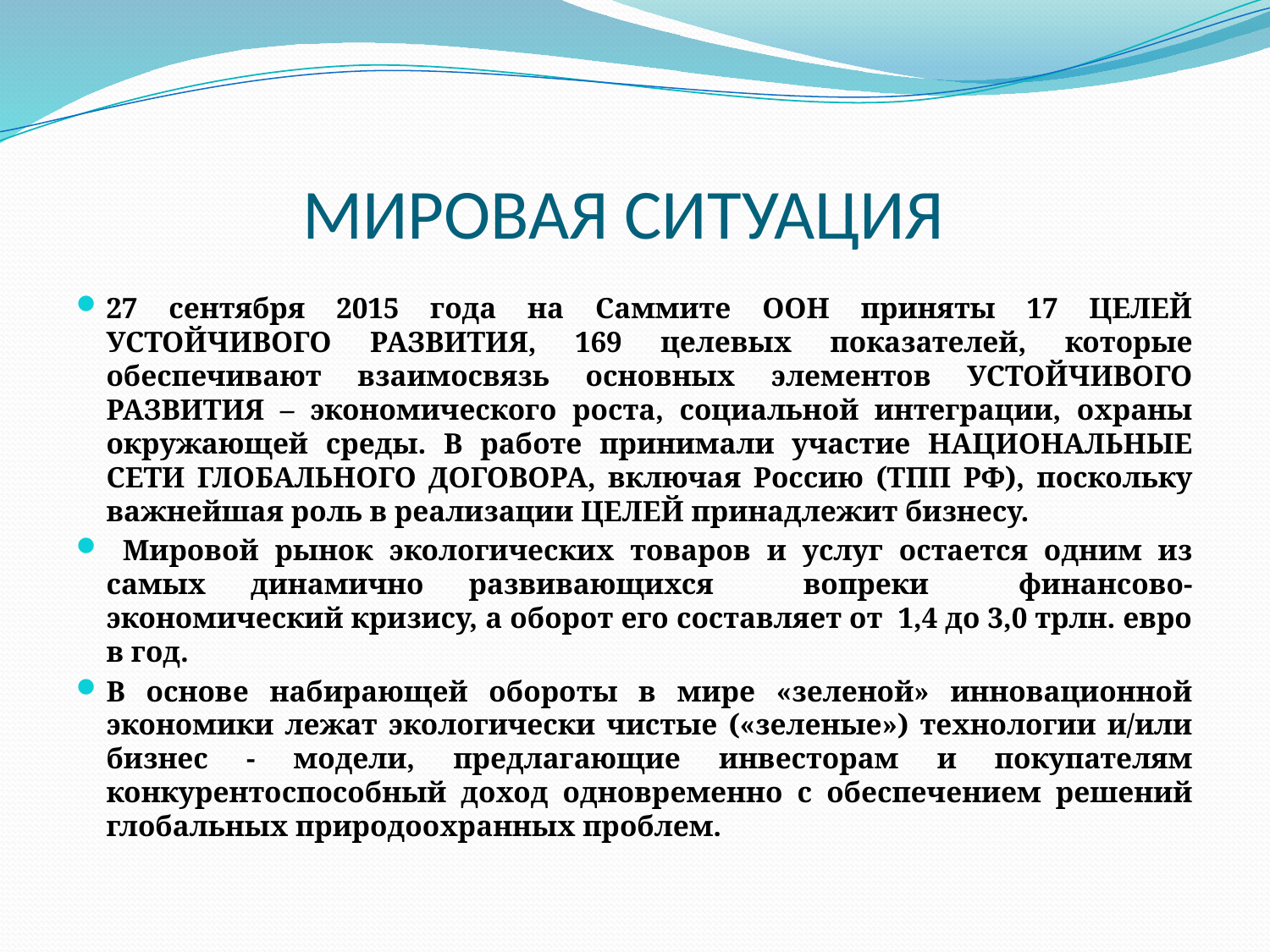

# МИРОВАЯ СИТУАЦИЯ

27 сентября 2015 года на Саммите ООН приняты 17 ЦЕЛЕЙ УСТОЙЧИВОГО РАЗВИТИЯ, 169 целевых показателей, которые обеспечивают взаимосвязь основных элементов УСТОЙЧИВОГО РАЗВИТИЯ – экономического роста, социальной интеграции, охраны окружающей среды. В работе принимали участие НАЦИОНАЛЬНЫЕ СЕТИ ГЛОБАЛЬНОГО ДОГОВОРА, включая Россию (ТПП РФ), поскольку важнейшая роль в реализации ЦЕЛЕЙ принадлежит бизнесу.
 Мировой рынок экологических товаров и услуг остается одним из самых динамично развивающихся  вопреки  финансово-экономический кризису, а оборот его составляет от  1,4 до 3,0 трлн. евро в год.
В основе набирающей обороты в мире «зеленой» инновационной экономики лежат экологически чистые («зеленые») технологии и/или бизнес - модели, предлагающие инвесторам и покупателям конкурентоспособный доход одновременно с обеспечением решений глобальных природоохранных проблем.